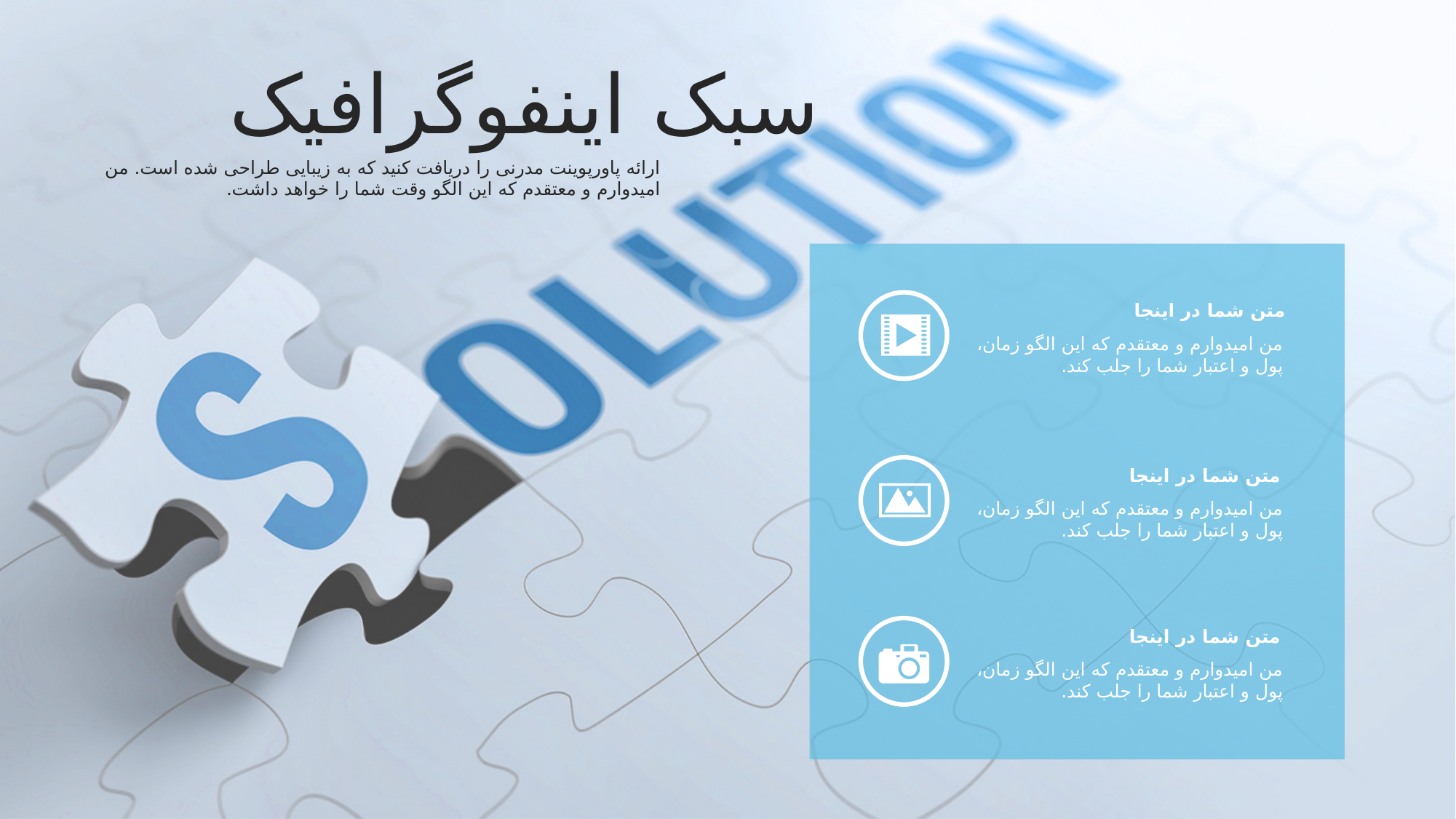

سبک اینفوگرافیک
ارائه پاورپوینت مدرنی را دریافت کنید که به زیبایی طراحی شده است. من امیدوارم و معتقدم که این الگو وقت شما را خواهد داشت.

متن شما در اینجا
من امیدوارم و معتقدم که این الگو زمان، پول و اعتبار شما را جلب کند.

متن شما در اینجا
من امیدوارم و معتقدم که این الگو زمان، پول و اعتبار شما را جلب کند.

متن شما در اینجا
من امیدوارم و معتقدم که این الگو زمان، پول و اعتبار شما را جلب کند.